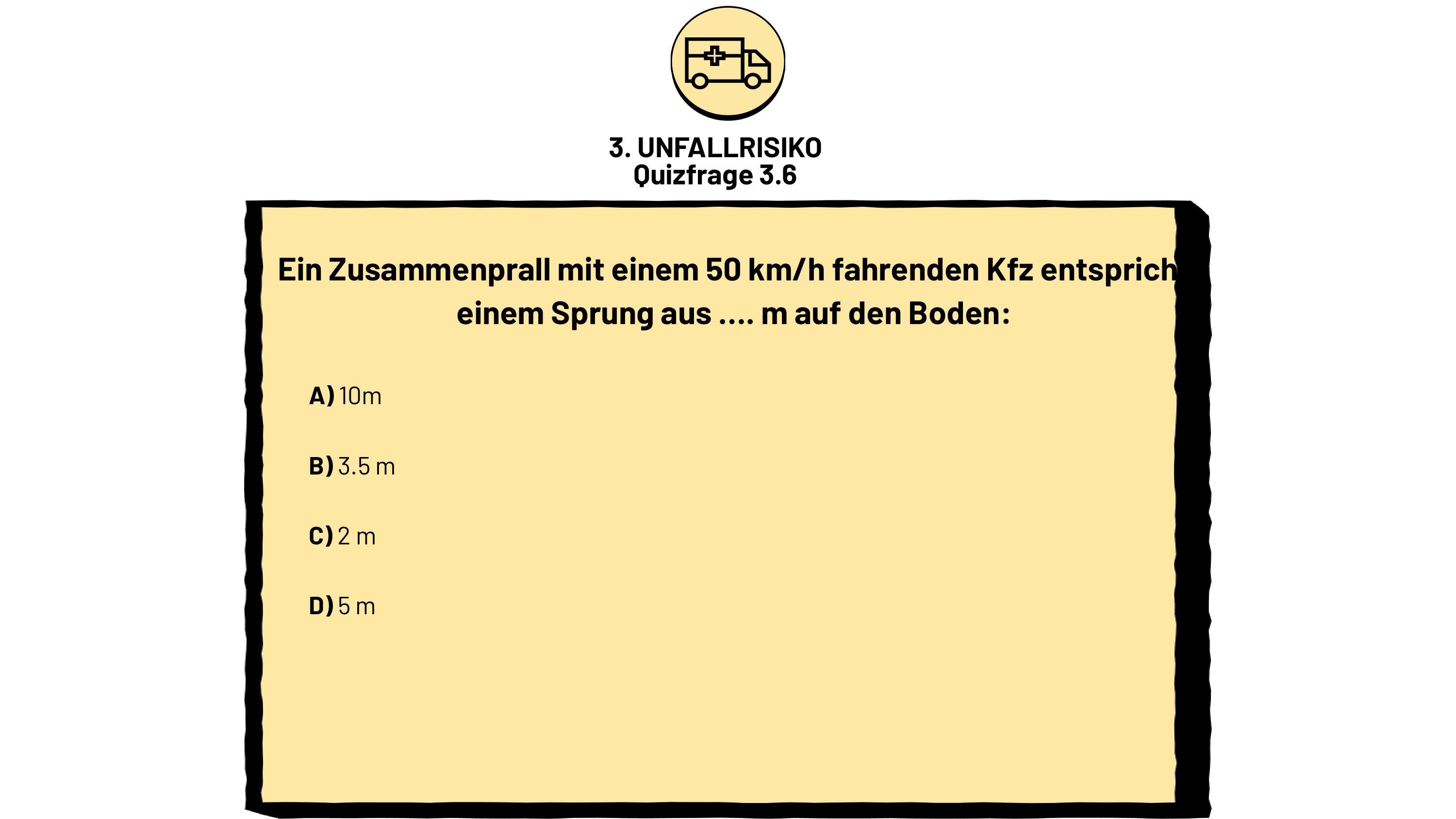

3. UNFALLRISIKO
Quizfrage 3.6
Ein Zusammenprall mit einem 50 km/h fahrenden Kfz entspricht einem Sprung aus …. m auf den Boden:

A) 10m

B) 3.5 m

C) 2 m

D) 5 m